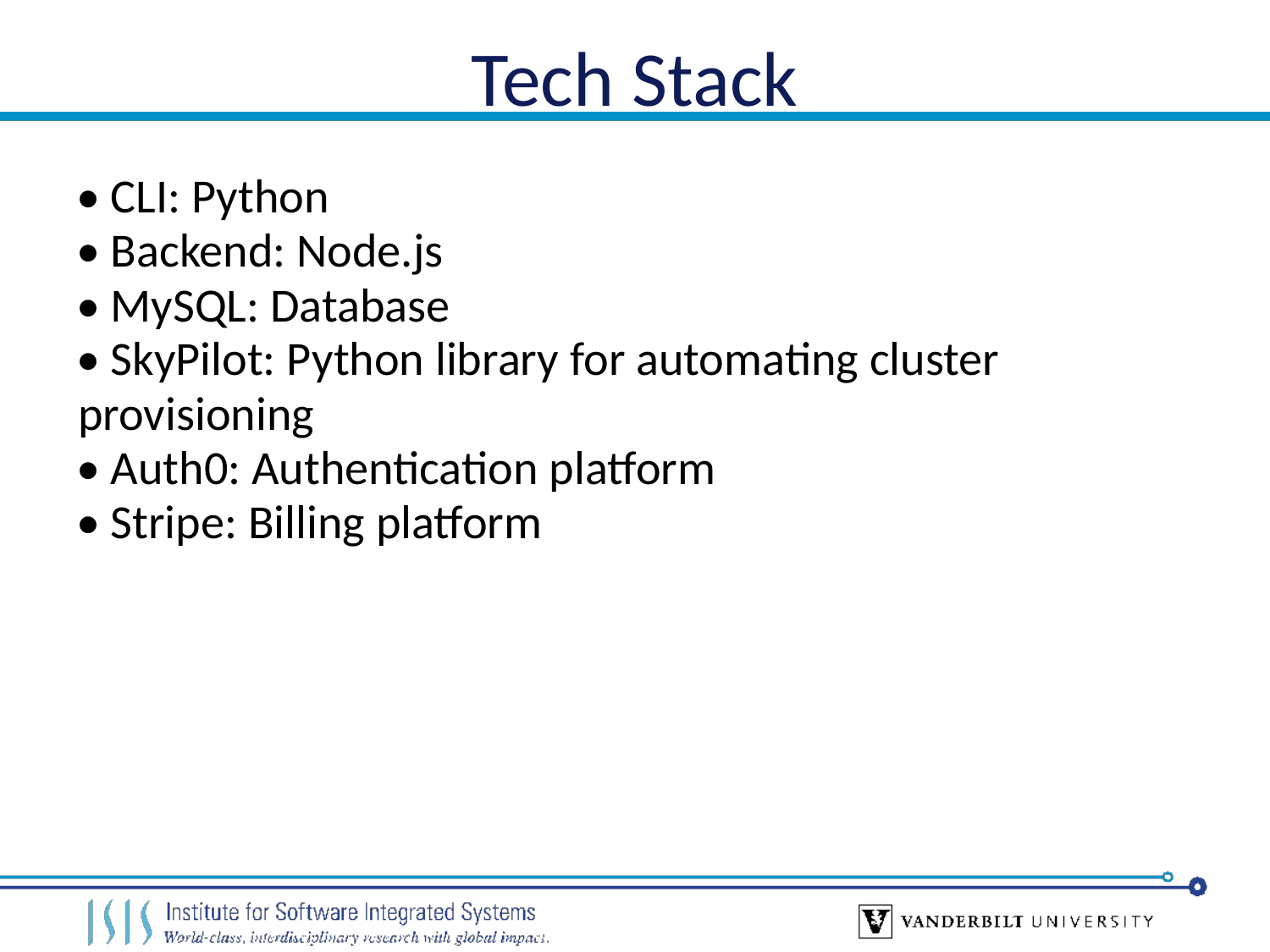

# Tech Stack
• CLI: Python
• Backend: Node.js
• MySQL: Database
• SkyPilot: Python library for automating cluster provisioning
• Auth0: Authentication platform
• Stripe: Billing platform